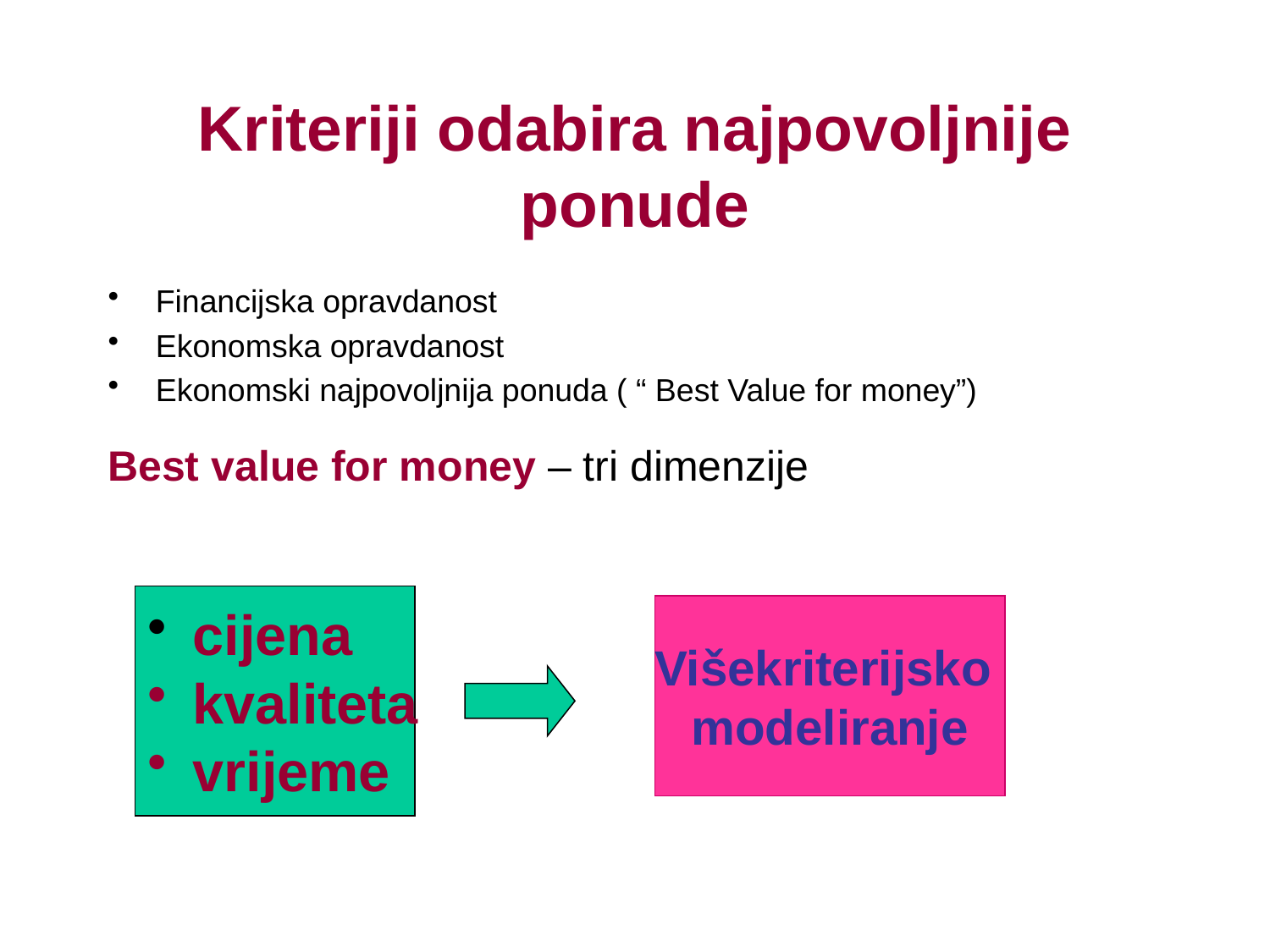

# Kriteriji odabira najpovoljnije ponude
Financijska opravdanost
Ekonomska opravdanost
Ekonomski najpovoljnija ponuda ( “ Best Value for money”)

Best value for money – tri dimenzije

 cijena
 kvaliteta
 vrijeme
Višekriterijsko
modeliranje

36